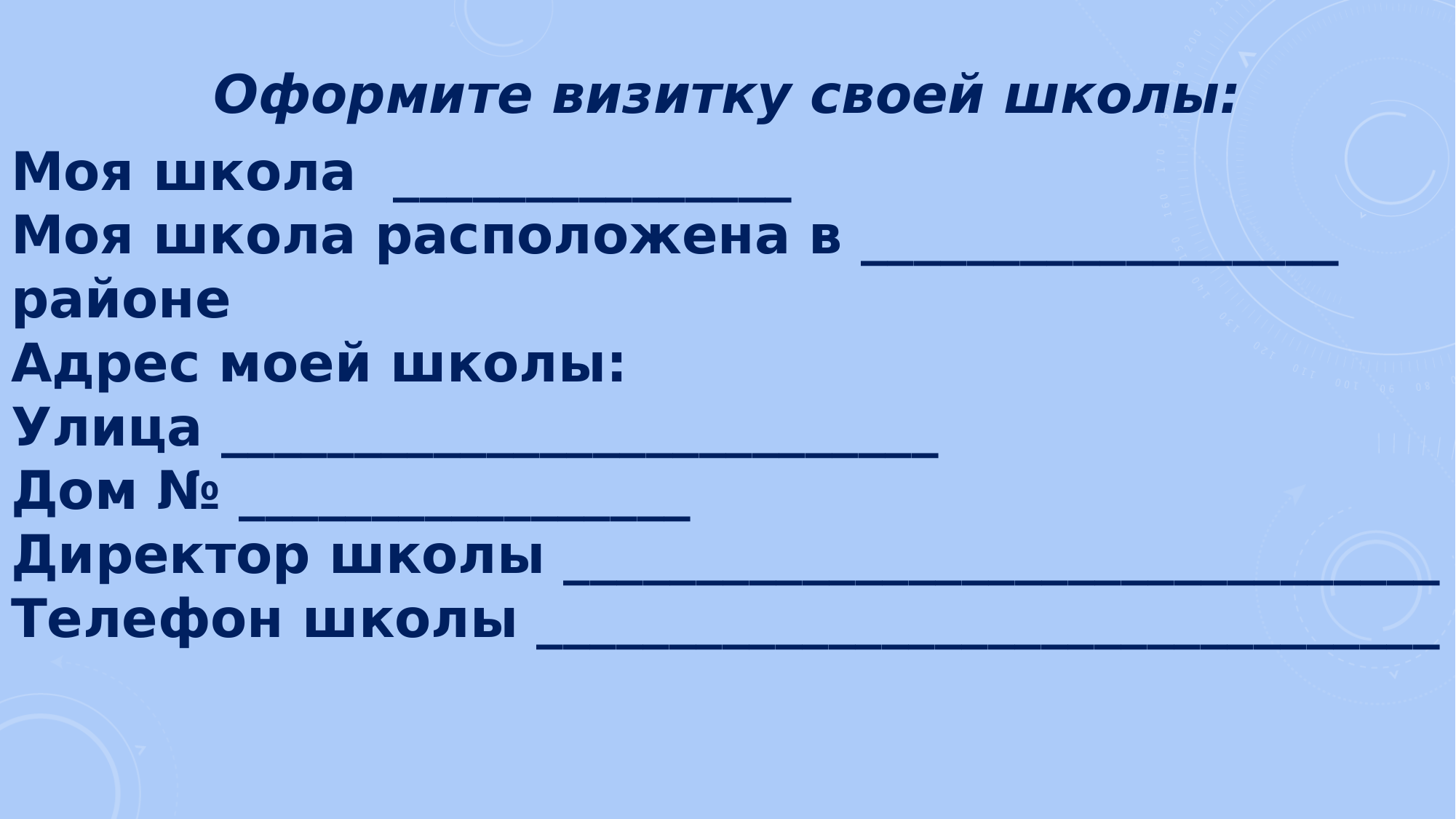

Оформите визитку своей школы:
Моя школа  _______________
Моя школа расположена в __________________ районе 
Адрес моей школы:
Улица ___________________________
Дом № _________________
Директор школы _________________________________
Телефон школы __________________________________